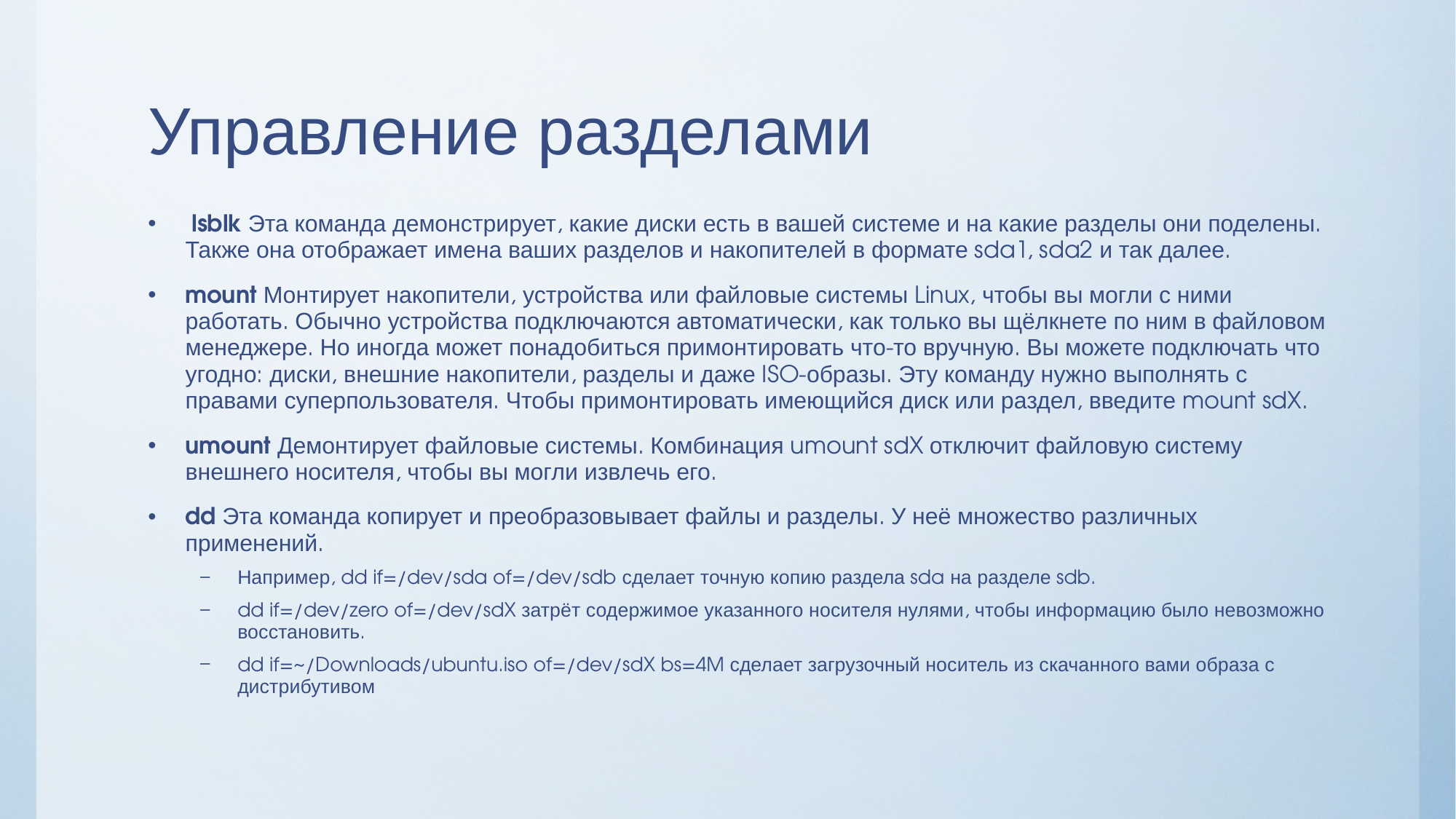

# Управление разделами
 lsblk Эта команда демонстрирует, какие диски есть в вашей системе и на какие разделы они поделены. Также она отображает имена ваших разделов и накопителей в формате sda1, sda2 и так далее.
mount Монтирует накопители, устройства или файловые системы Linux, чтобы вы могли с ними работать. Обычно устройства подключаются автоматически, как только вы щёлкнете по ним в файловом менеджере. Но иногда может понадобиться примонтировать что‑то вручную. Вы можете подключать что угодно: диски, внешние накопители, разделы и даже ISO‑образы. Эту команду нужно выполнять с правами суперпользователя. Чтобы примонтировать имеющийся диск или раздел, введите mount sdX.
umount Демонтирует файловые системы. Комбинация umount sdX отключит файловую систему внешнего носителя, чтобы вы могли извлечь его.
dd Эта команда копирует и преобразовывает файлы и разделы. У неё множество различных применений.
Например, dd if=/dev/sda of=/dev/sdb сделает точную копию раздела sda на разделе sdb.
dd if=/dev/zero of=/dev/sdX затрёт содержимое указанного носителя нулями, чтобы информацию было невозможно восстановить.
dd if=~/Downloads/ubuntu.iso of=/dev/sdX bs=4M сделает загрузочный носитель из скачанного вами образа с дистрибутивом